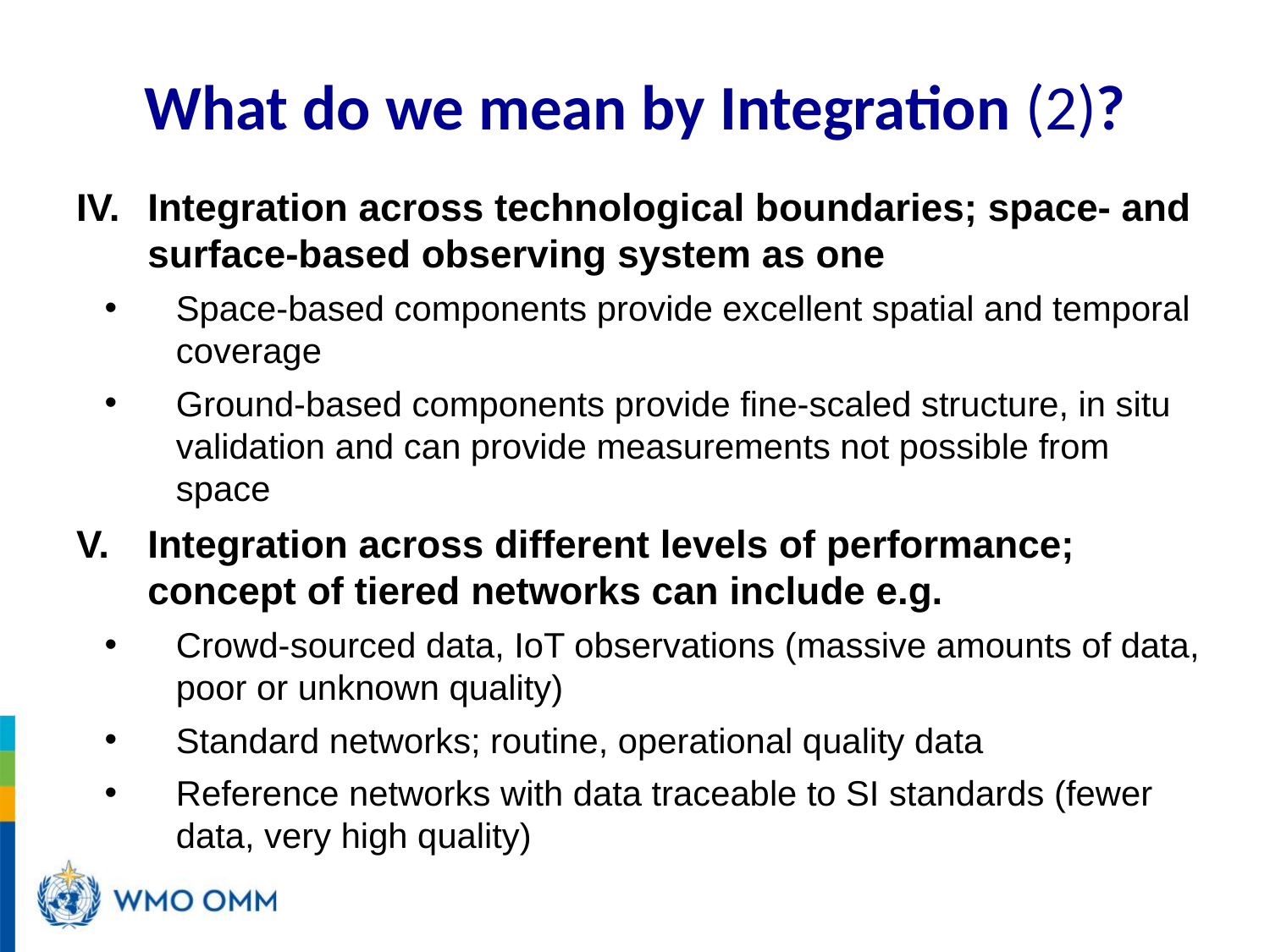

# What do we mean by Integration (2)?
Integration across technological boundaries; space- and surface-based observing system as one
Space-based components provide excellent spatial and temporal coverage
Ground-based components provide fine-scaled structure, in situ validation and can provide measurements not possible from space
Integration across different levels of performance; concept of tiered networks can include e.g.
Crowd-sourced data, IoT observations (massive amounts of data, poor or unknown quality)
Standard networks; routine, operational quality data
Reference networks with data traceable to SI standards (fewer data, very high quality)